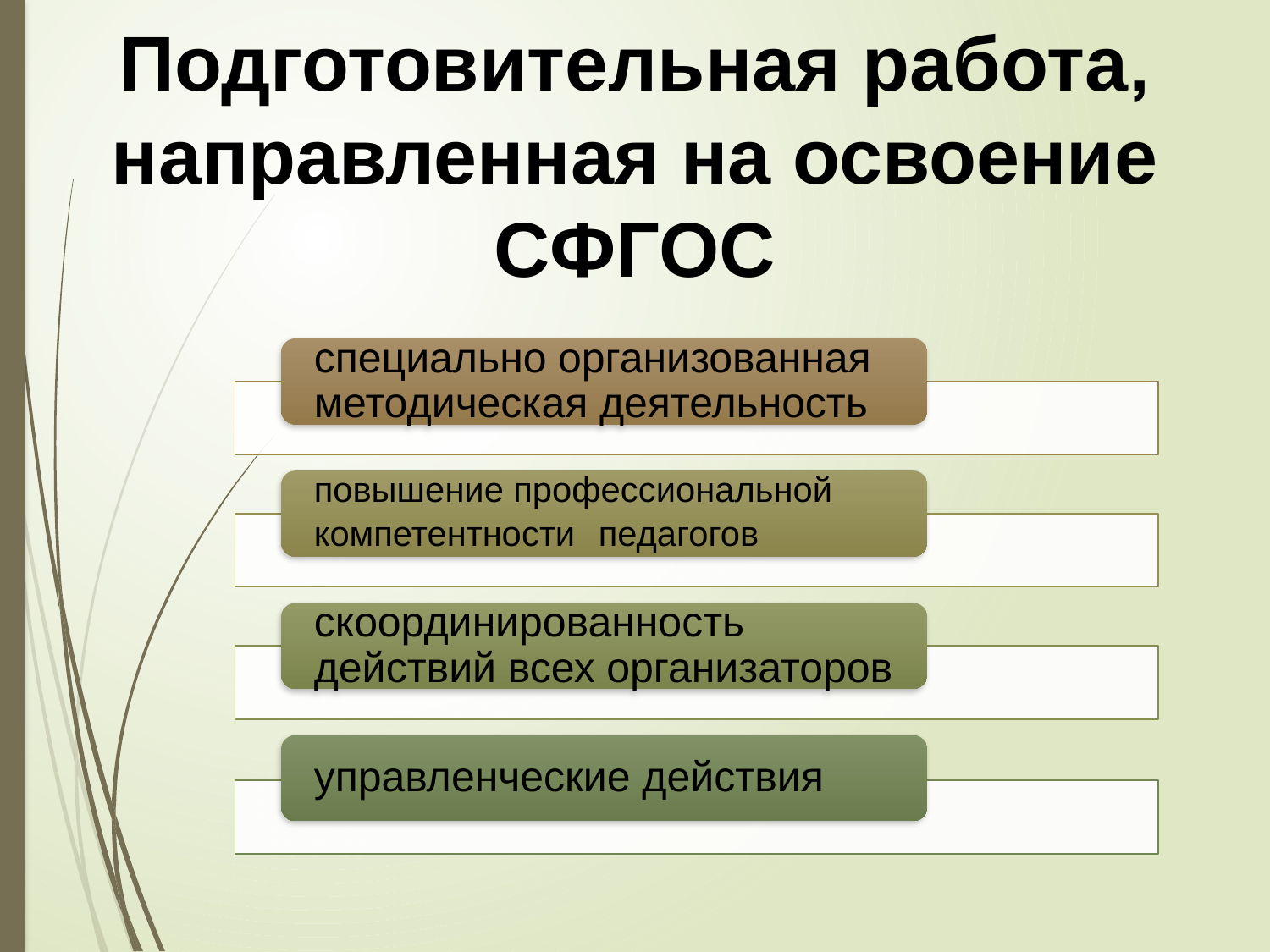

Подготовительная работа, направленная на освоение СФГОС
специально организованная  методическая деятельность
повышение профессиональной компетентности  педагогов
скоординированность действий всех организаторов
управленческие действия